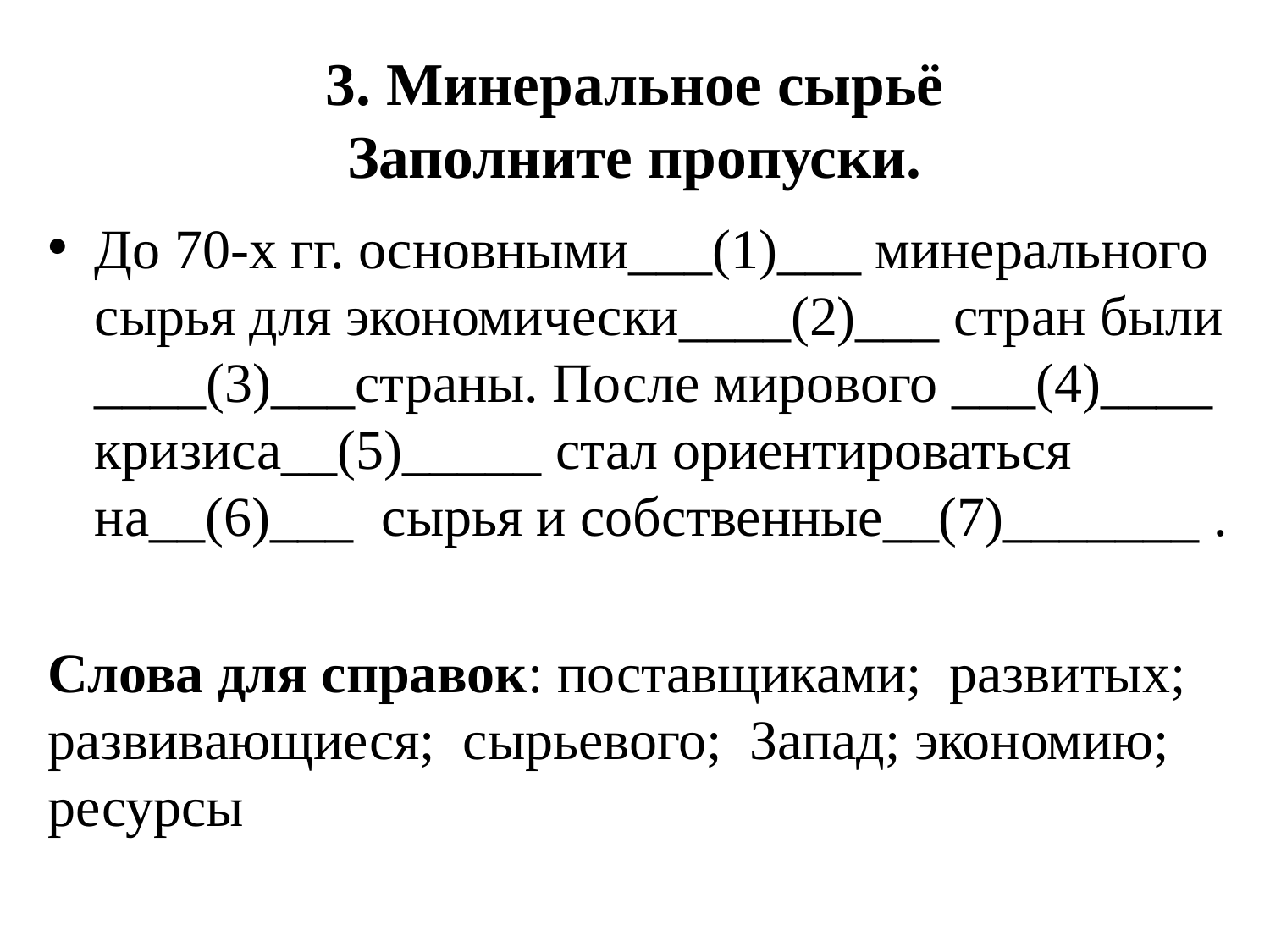

# 3. Минеральное сырьё Заполните пропуски.
До 70-х гг. основными___(1)___ минерального сырья для экономически____(2)___ стран были  ____(3)___страны. После мирового ___(4)____ кризиса__(5)_____ стал ориентироваться на__(6)___  сырья и собственные__(7)_______ .

Слова для справок: поставщиками;  развитых;  развивающиеся;  сырьевого;  Запад; экономию;  ресурсы